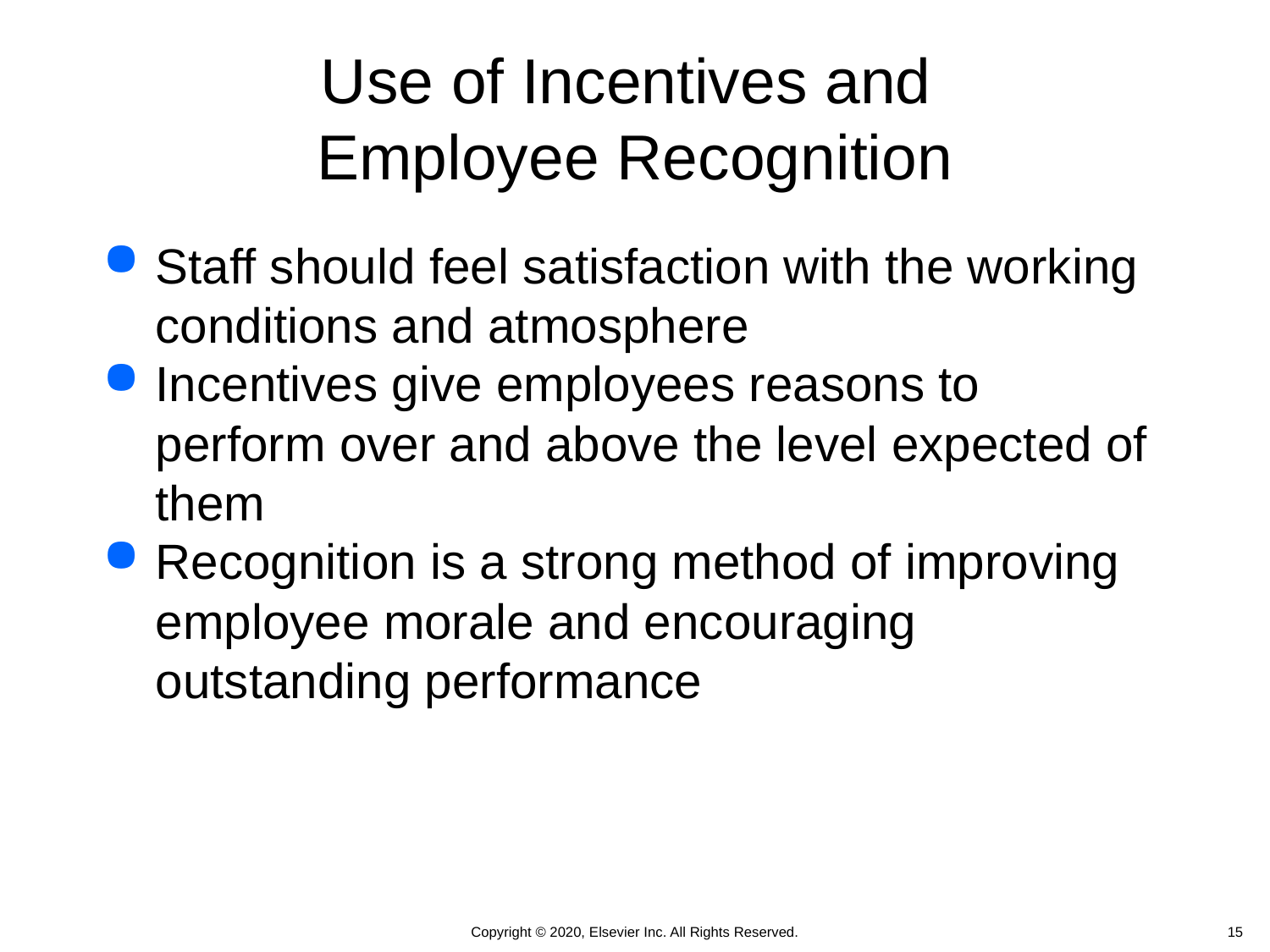

# Use of Incentives and Employee Recognition
Staff should feel satisfaction with the working conditions and atmosphere
Incentives give employees reasons to perform over and above the level expected of them
Recognition is a strong method of improving employee morale and encouraging outstanding performance
 15